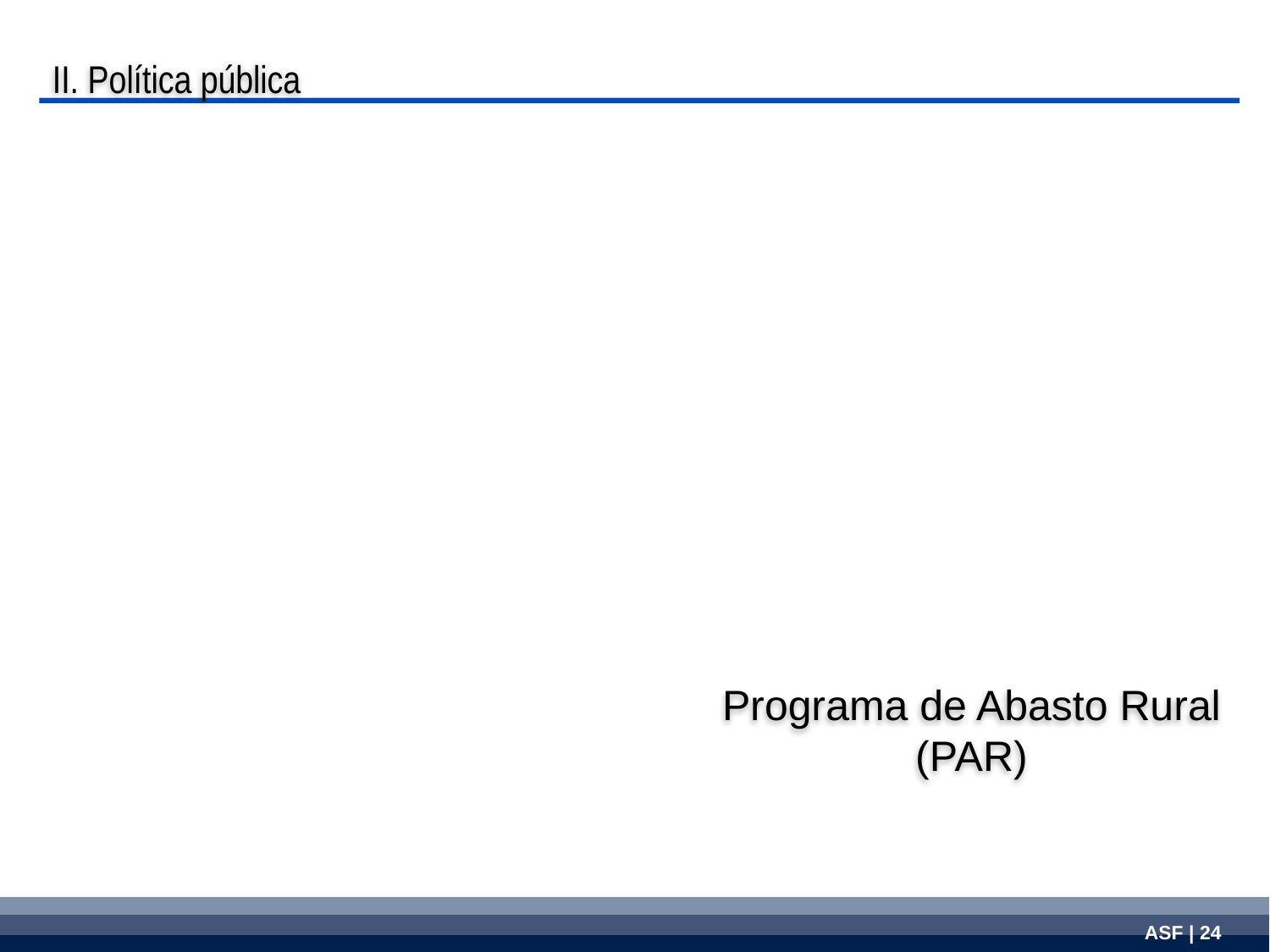

II. Política pública

Programa de Abasto Rural
(PAR)
|  |
| --- |
|  |
|  |
ASF | 24